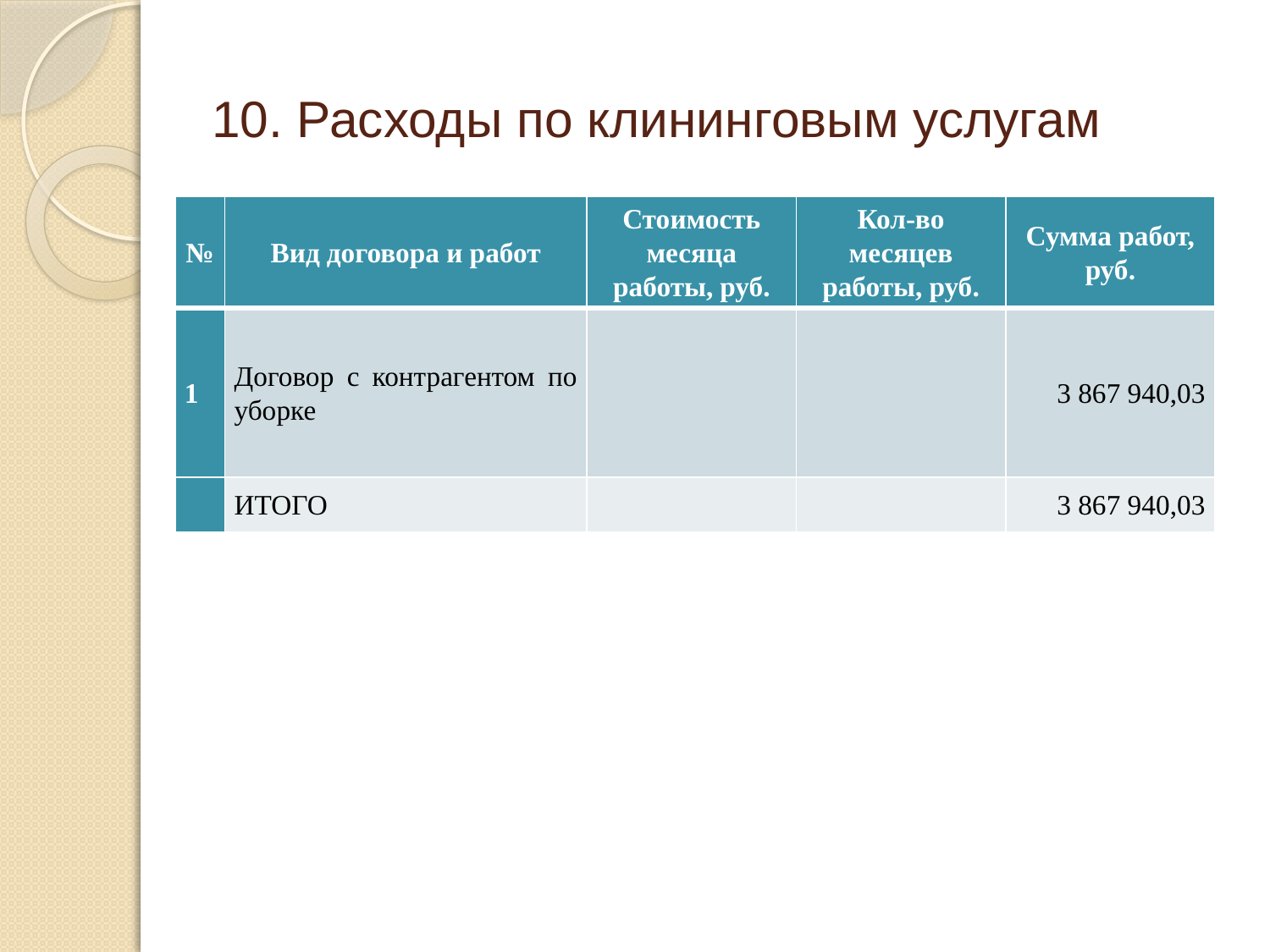

# 10. Расходы по клининговым услугам
| № | Вид договора и работ | Стоимость месяца работы, руб. | Кол-во месяцев работы, руб. | Сумма работ, руб. |
| --- | --- | --- | --- | --- |
| 1 | Договор с контрагентом по уборке |  |  | 3 867 940,03 |
|  | ИТОГО |  |  | 3 867 940,03 |